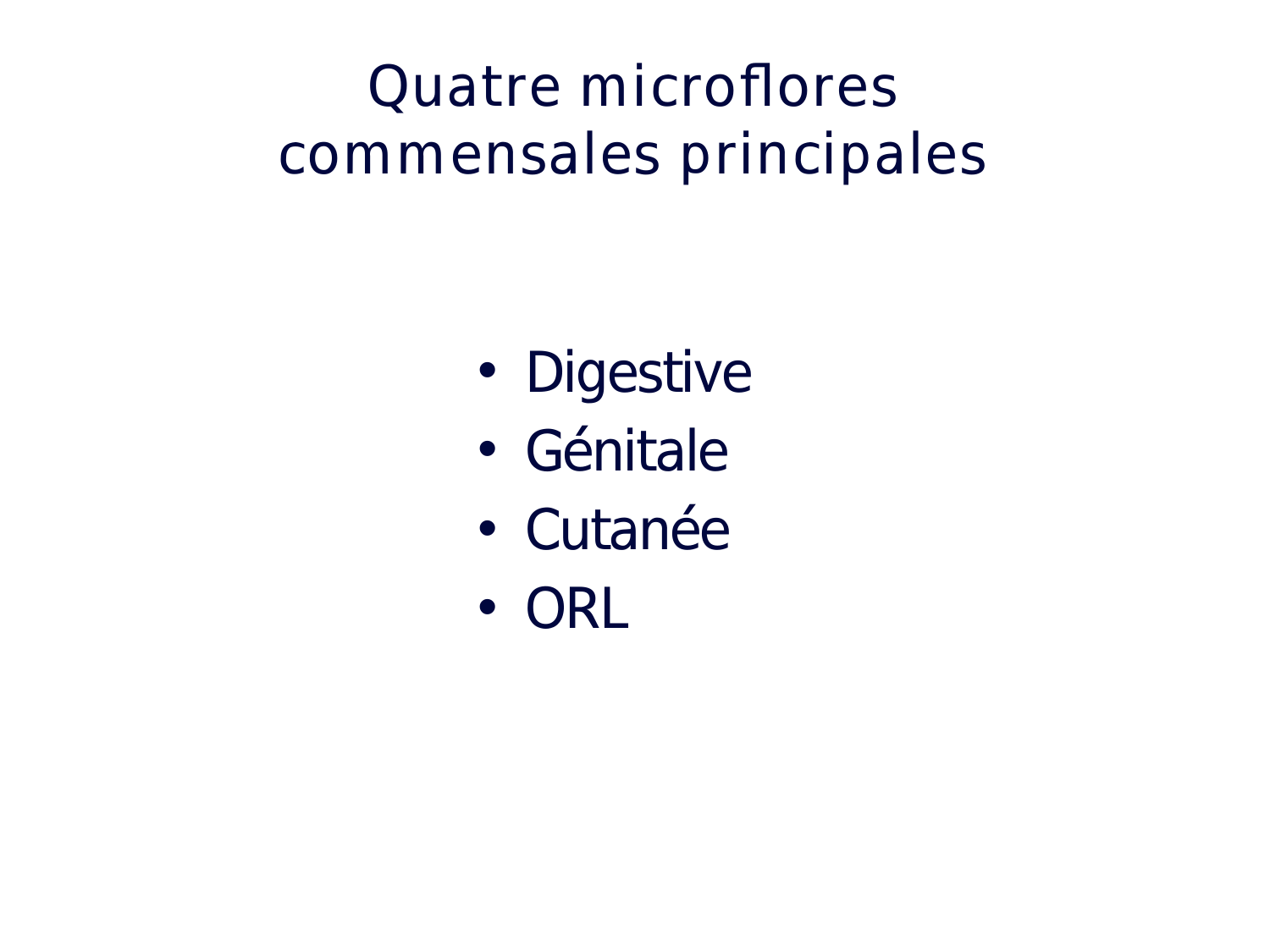

# Quatre microflores commensales principales

Digestive
Génitale
Cutanée
ORL